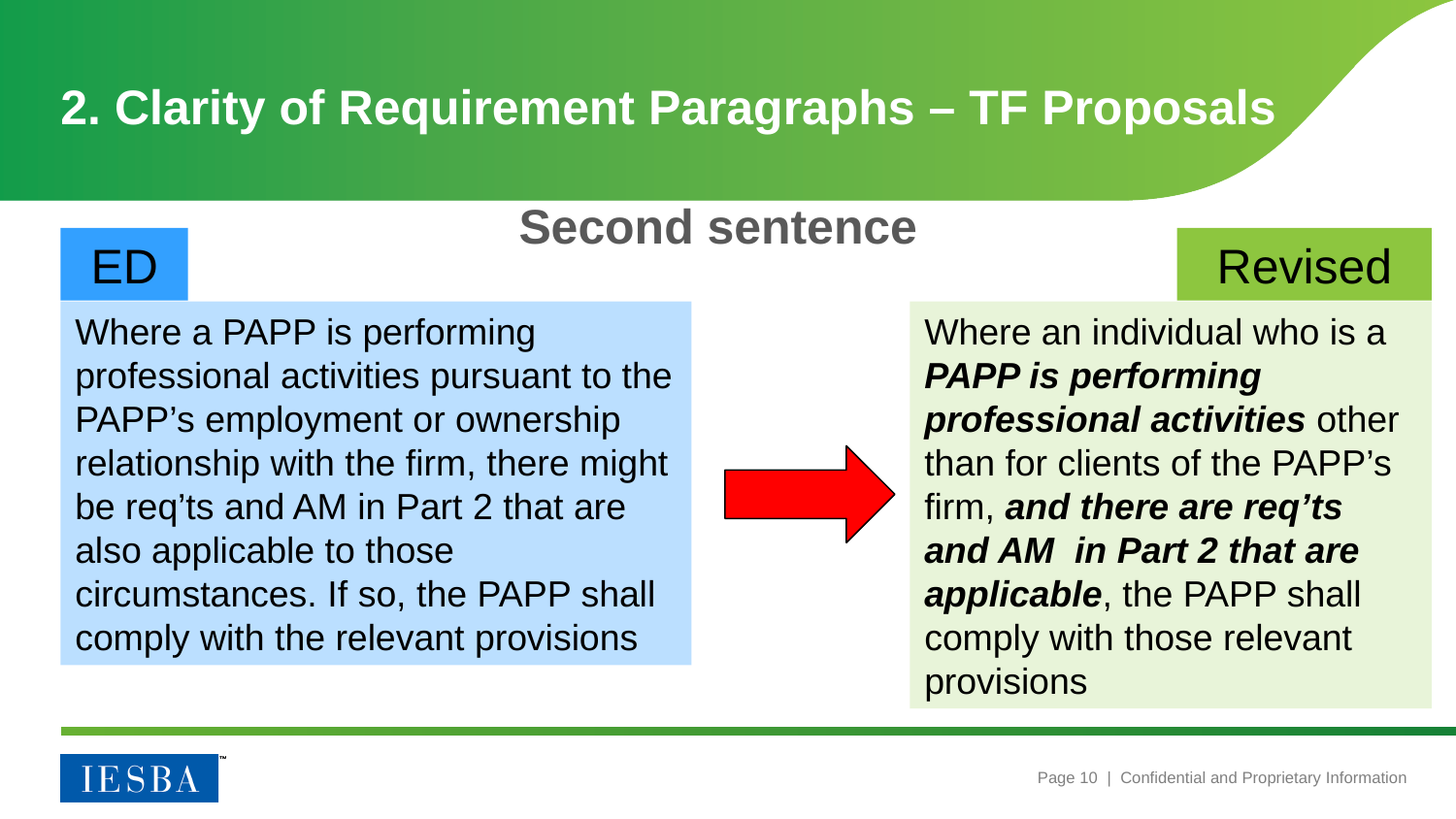

# 2. Clarity of Requirement Paragraphs – TF Proposals
Second sentence
Revised
ED
Where an individual who is a PAPP is performing professional activities other than for clients of the PAPP’s firm, and there are req’ts and AM  in Part 2 that are applicable, the PAPP shall comply with those relevant provisions
Where a PAPP is performing professional activities pursuant to the PAPP’s employment or ownership relationship with the firm, there might be req’ts and AM in Part 2 that are also applicable to those circumstances. If so, the PAPP shall comply with the relevant provisions